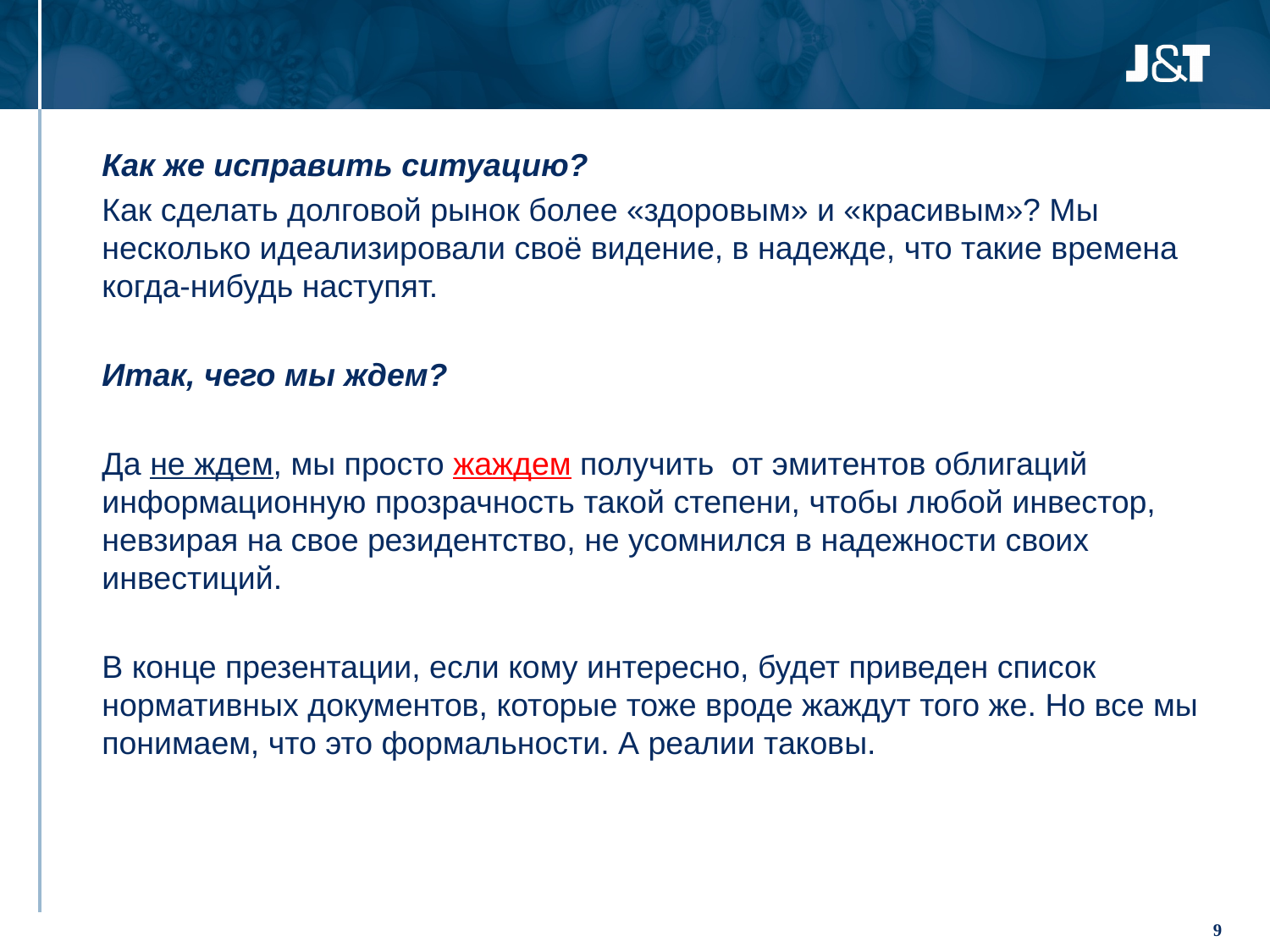

Как же исправить ситуацию?
Как сделать долговой рынок более «здоровым» и «красивым»? Мы несколько идеализировали своё видение, в надежде, что такие времена когда-нибудь наступят.

Итак, чего мы ждем?

Да не ждем, мы просто жаждем получить  от эмитентов облигаций информационную прозрачность такой степени, чтобы любой инвестор, невзирая на свое резидентство, не усомнился в надежности своих инвестиций.

В конце презентации, если кому интересно, будет приведен список нормативных документов, которые тоже вроде жаждут того же. Но все мы понимаем, что это формальности. А реалии таковы.

9